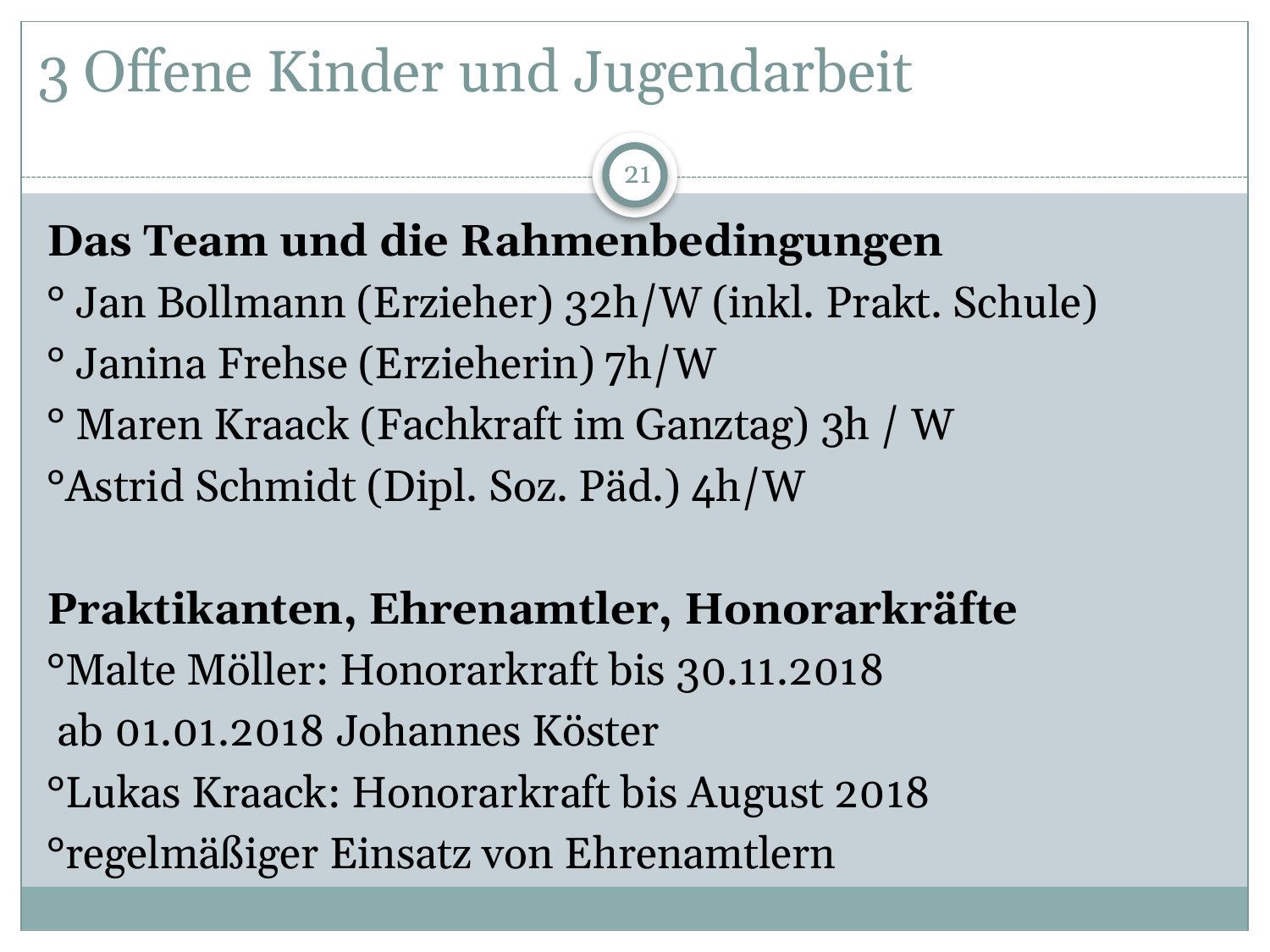

# 3 Offene Kinder und Jugendarbeit
21
Das Team und die Rahmenbedingungen
° Jan Bollmann (Erzieher) 32h/W (inkl. Prakt. Schule)
° Janina Frehse (Erzieherin) 7h/W
° Maren Kraack (Fachkraft im Ganztag) 3h / W
°Astrid Schmidt (Dipl. Soz. Päd.) 4h/W

Praktikanten, Ehrenamtler, Honorarkräfte
°Malte Möller: Honorarkraft bis 30.11.2018
 ab 01.01.2018 Johannes Köster
°Lukas Kraack: Honorarkraft bis August 2018
°regelmäßiger Einsatz von Ehrenamtlern